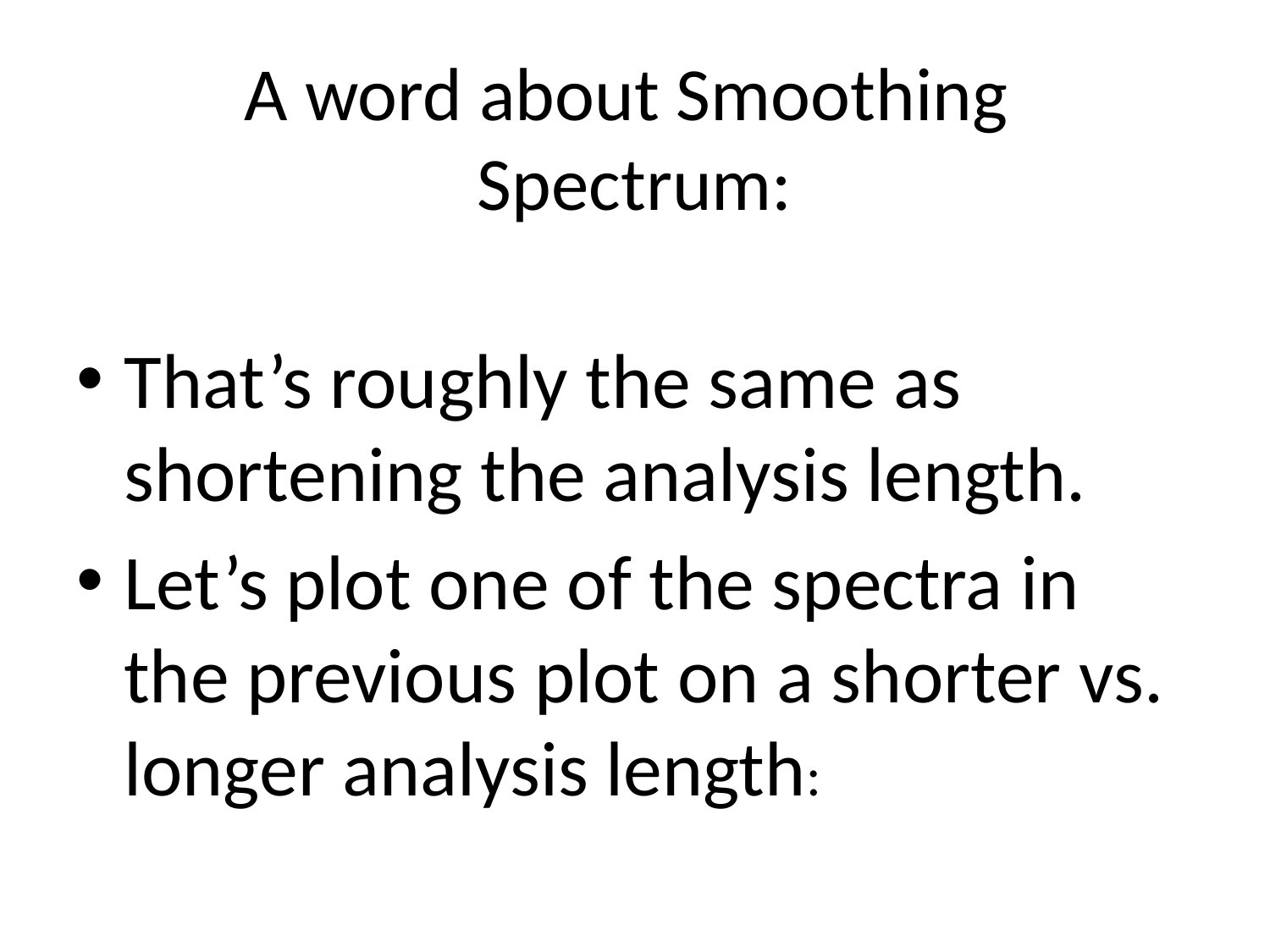

# A word about Smoothing Spectrum:
That’s roughly the same as shortening the analysis length.
Let’s plot one of the spectra in the previous plot on a shorter vs. longer analysis length: